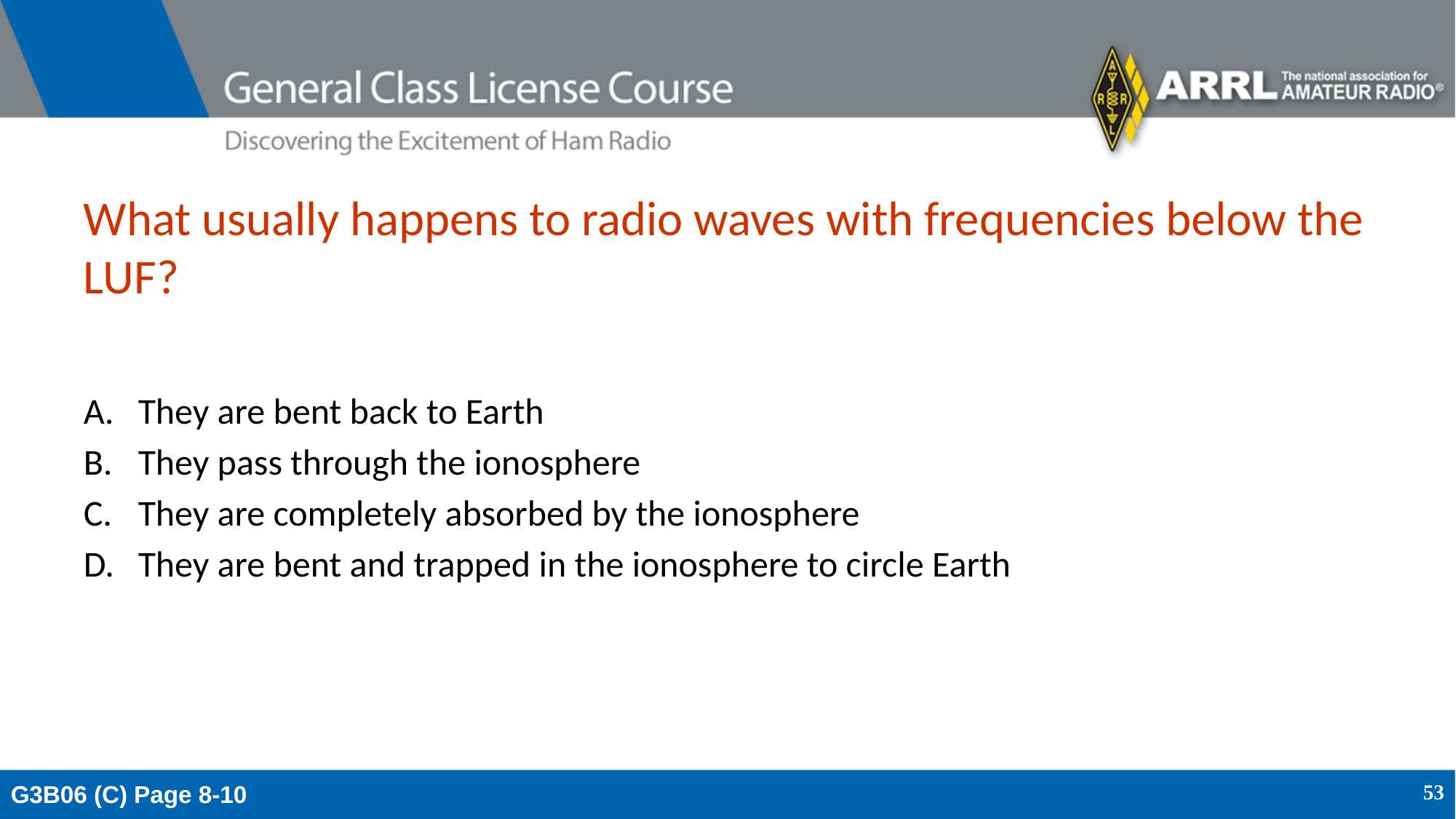

# What usually happens to radio waves with frequencies below the LUF?
They are bent back to Earth
They pass through the ionosphere
They are completely absorbed by the ionosphere
They are bent and trapped in the ionosphere to circle Earth
G3B06 (C) Page 8-10
53